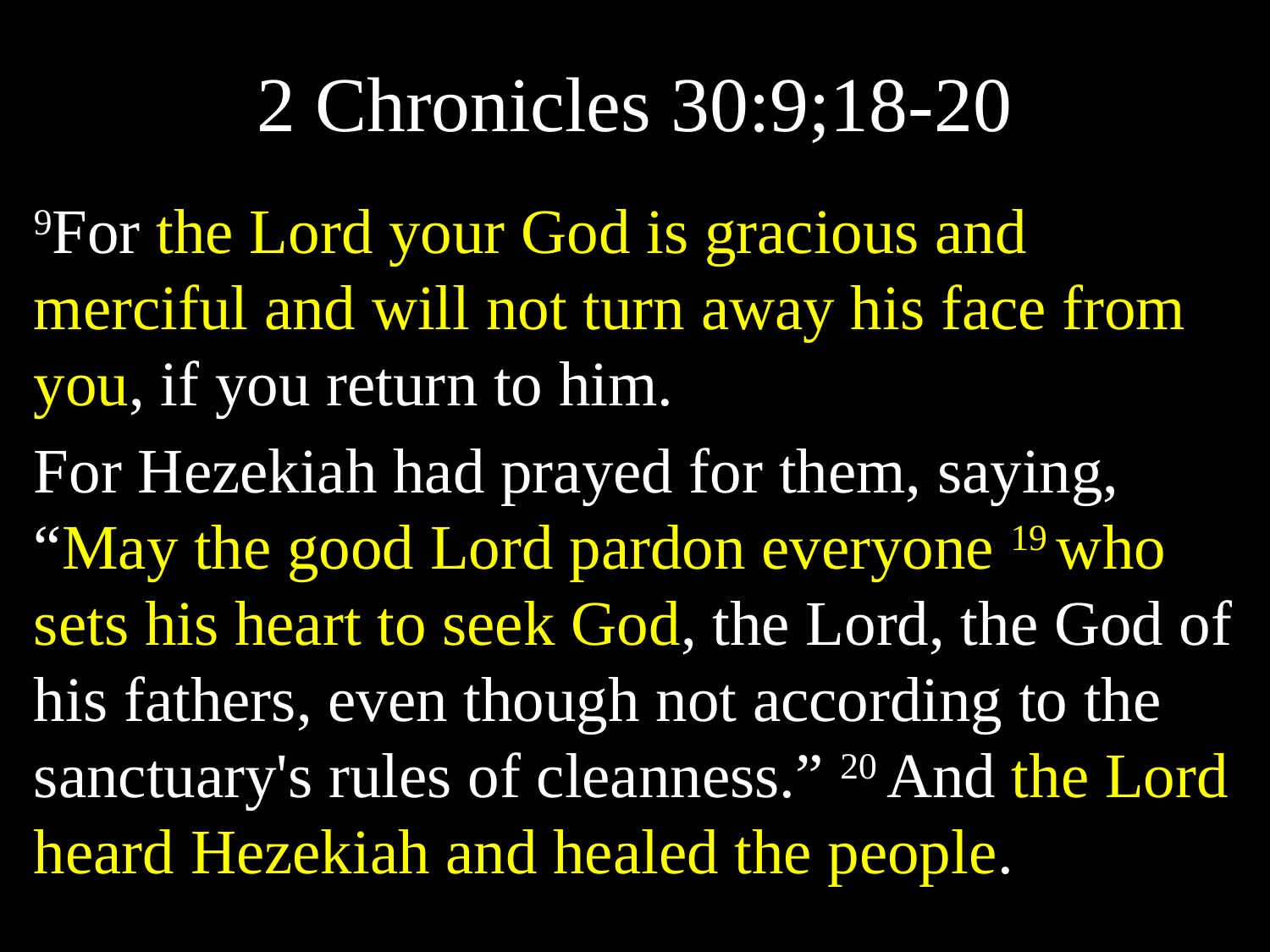

# 2 Chronicles 30:9;18-20
9For the Lord your God is gracious and merciful and will not turn away his face from you, if you return to him.
For Hezekiah had prayed for them, saying, “May the good Lord pardon everyone 19 who sets his heart to seek God, the Lord, the God of his fathers, even though not according to the sanctuary's rules of cleanness.” 20 And the Lord heard Hezekiah and healed the people.